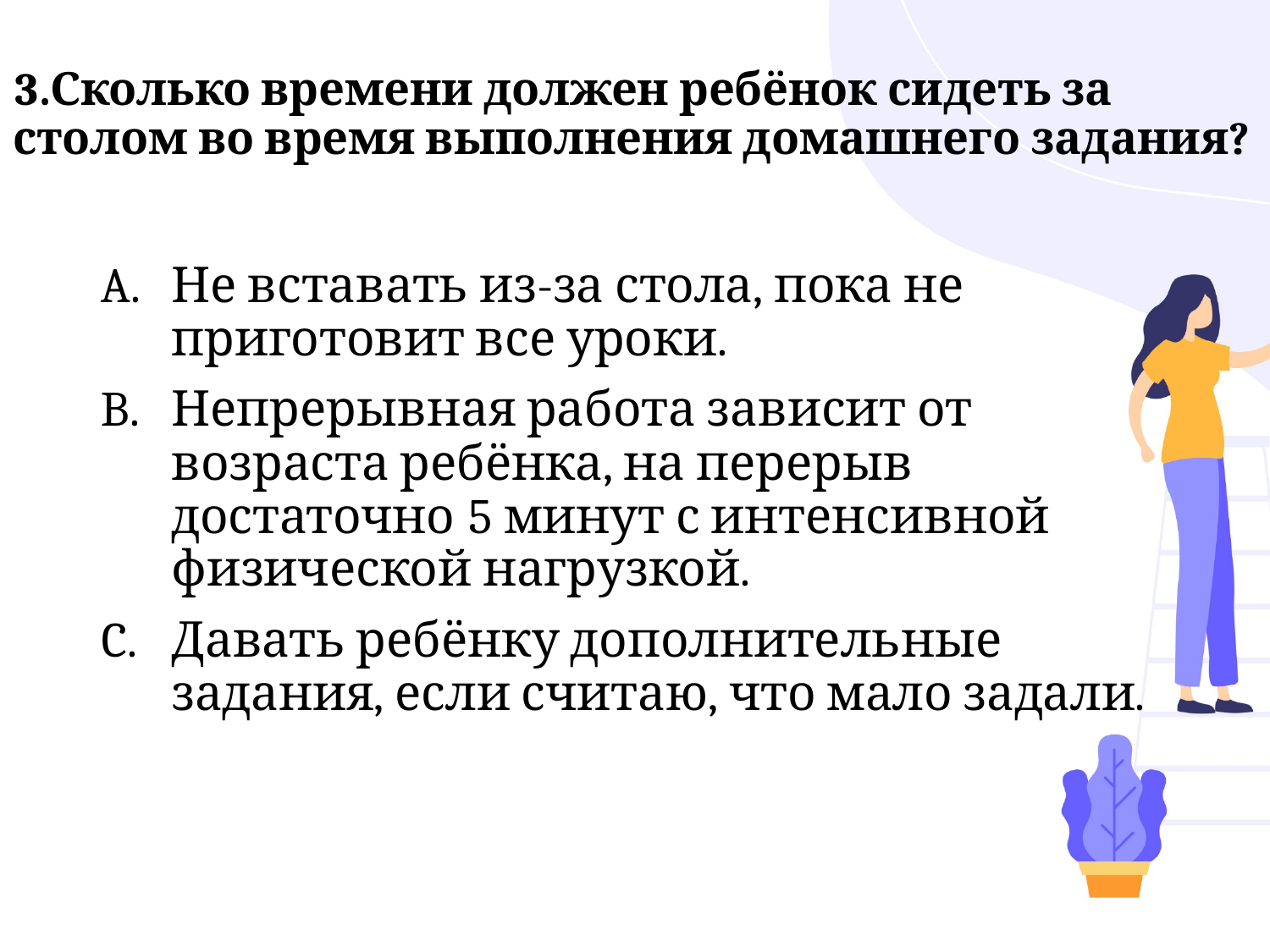

# 3.Сколько времени должен ребёнок сидеть за столом во время выполнения домашнего задания?
Не вставать из-за стола, пока не приготовит все уроки.
Непрерывная работа зависит от возраста ребёнка, на перерыв достаточно 5 минут с интенсивной физической нагрузкой.
Давать ребёнку дополнительные задания, если считаю, что мало задали.